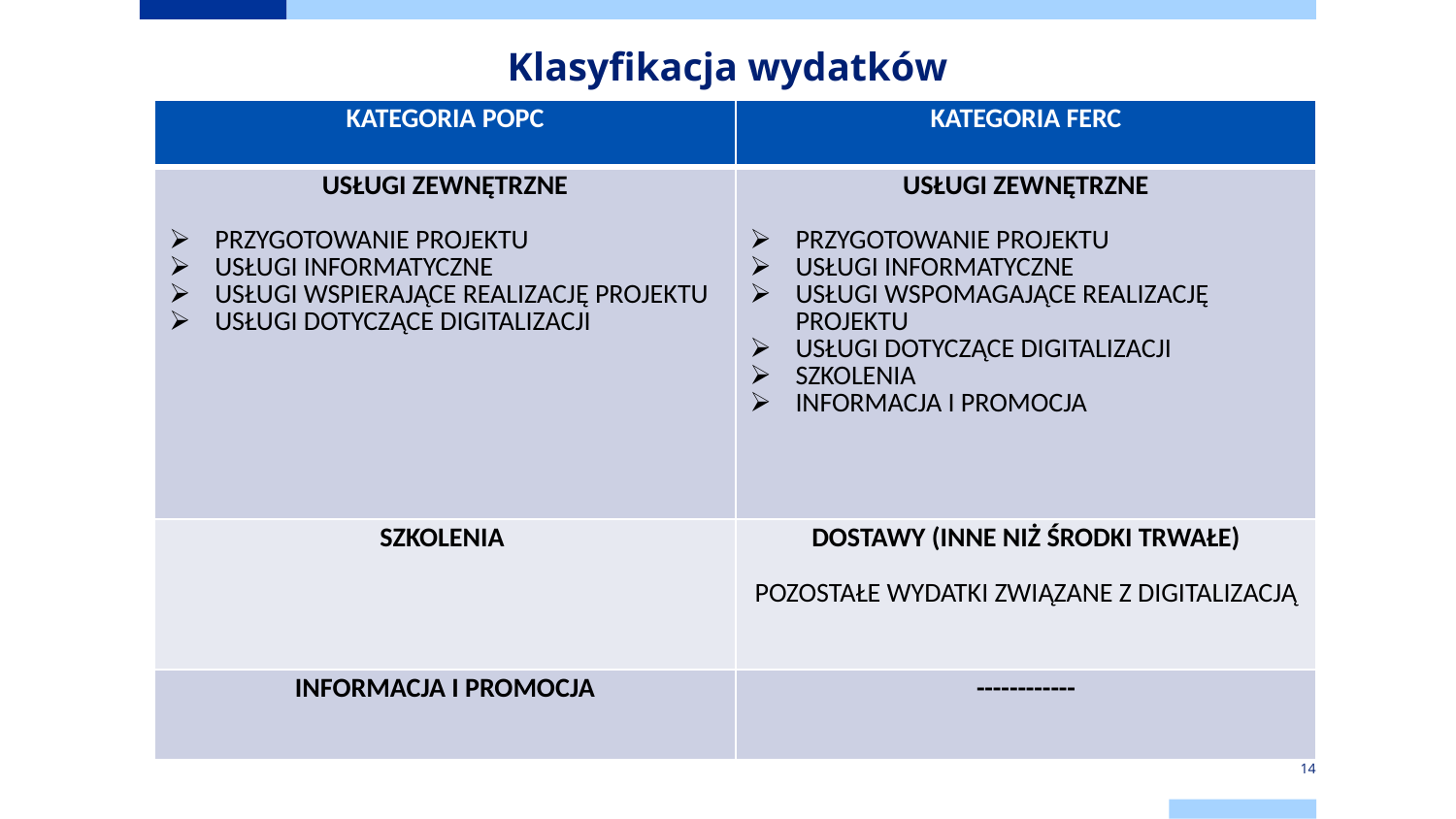

# Klasyfikacja wydatków
| KATEGORIA POPC | KATEGORIA FERC |
| --- | --- |
| USŁUGI ZEWNĘTRZNE PRZYGOTOWANIE PROJEKTU USŁUGI INFORMATYCZNE USŁUGI WSPIERAJĄCE REALIZACJĘ PROJEKTU USŁUGI DOTYCZĄCE DIGITALIZACJI | USŁUGI ZEWNĘTRZNE PRZYGOTOWANIE PROJEKTU USŁUGI INFORMATYCZNE USŁUGI WSPOMAGAJĄCE REALIZACJĘ PROJEKTU USŁUGI DOTYCZĄCE DIGITALIZACJI SZKOLENIA INFORMACJA I PROMOCJA |
| SZKOLENIA | DOSTAWY (INNE NIŻ ŚRODKI TRWAŁE) POZOSTAŁE WYDATKI ZWIĄZANE Z DIGITALIZACJĄ |
| INFORMACJA I PROMOCJA | ------------ |
14